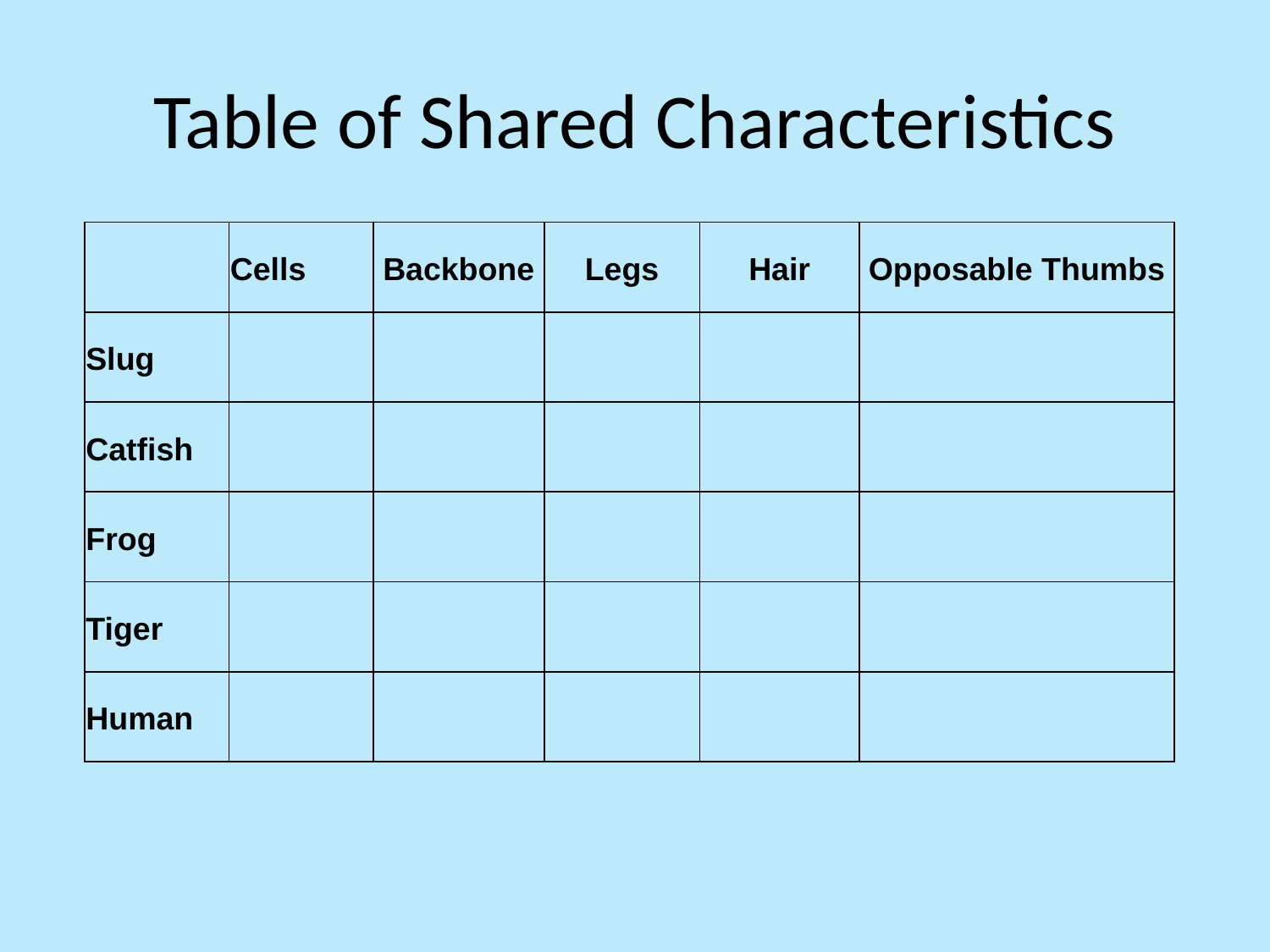

# Table of Shared Characteristics
|  | Cells | Backbone | Legs | Hair | Opposable Thumbs |
| --- | --- | --- | --- | --- | --- |
| Slug |  |  |  |  |  |
| Catfish |  |  |  |  |  |
| Frog |  |  |  |  |  |
| Tiger |  |  |  |  |  |
| Human |  |  |  |  |  |